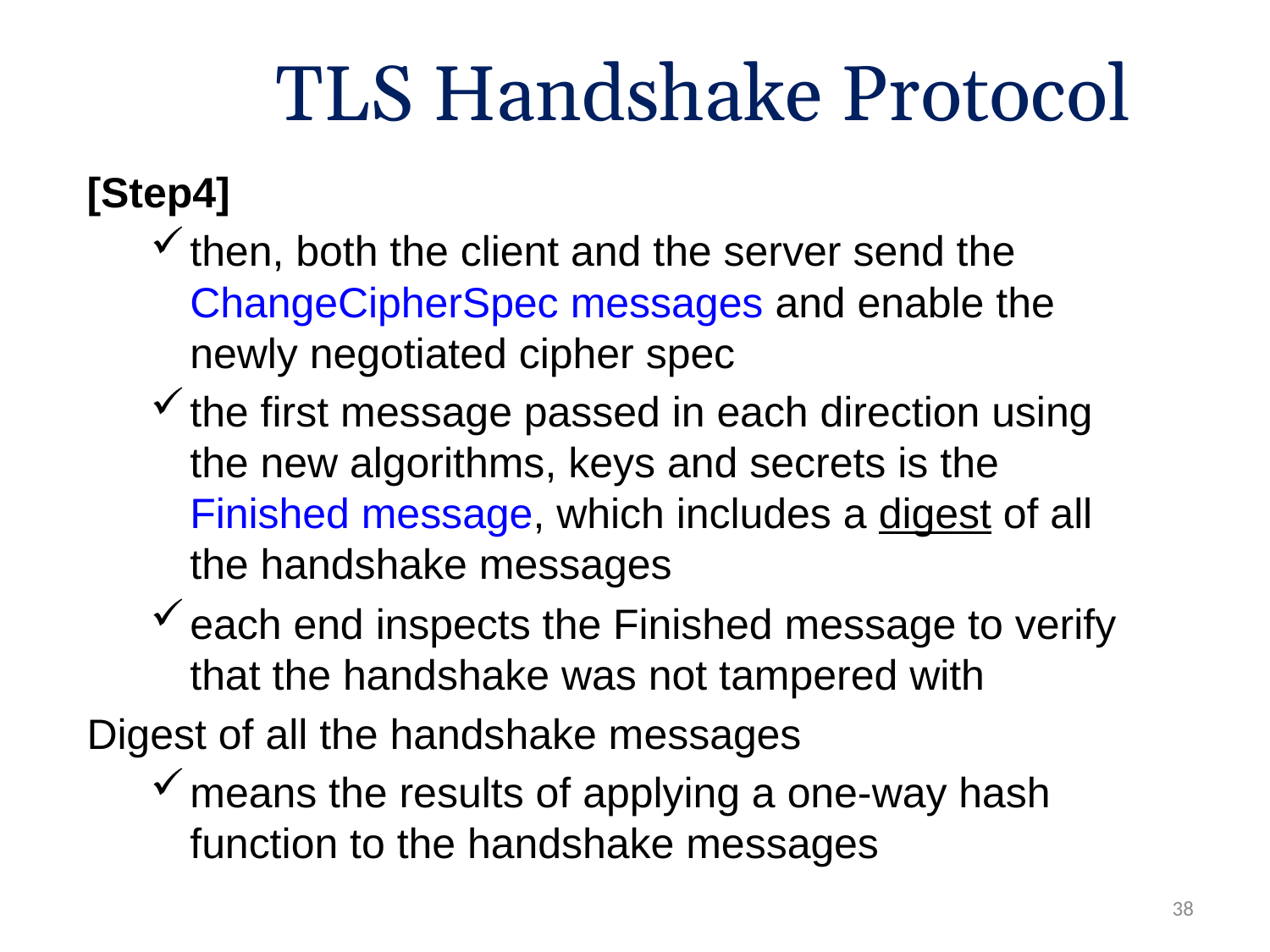

# TLS Handshake Protocol
[Step4]
then, both the client and the server send the  ChangeCipherSpec messages and enable the newly negotiated cipher spec
the first message passed in each direction using the new algorithms, keys and secrets is the Finished message, which includes a digest of all the handshake messages
each end inspects the Finished message to verify that the handshake was not tampered with
Digest of all the handshake messages
means the results of applying a one-way hash function to the handshake messages
38